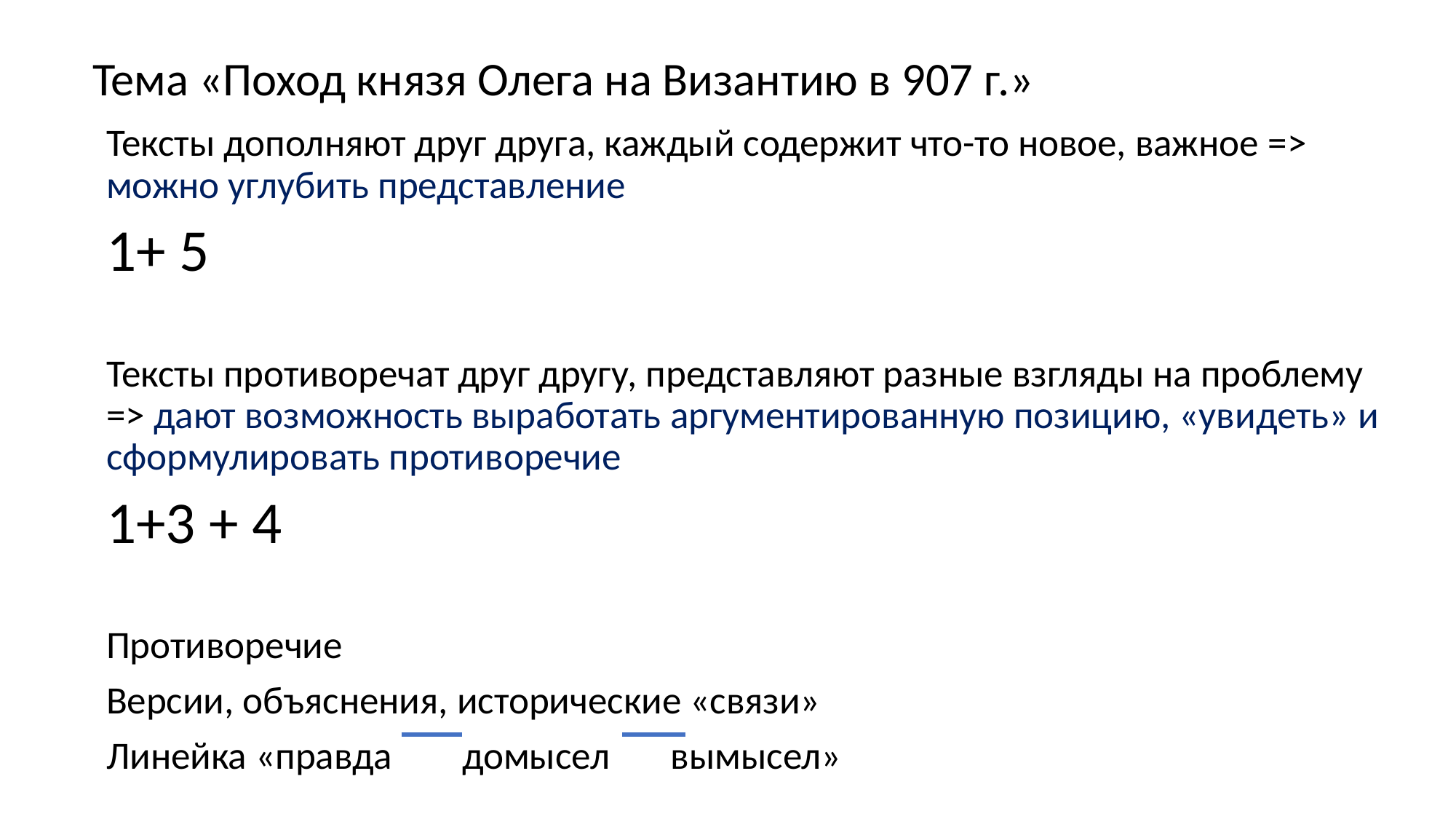

# Тема «Поход князя Олега на Византию в 907 г.»
Тексты дополняют друг друга, каждый содержит что-то новое, важное => можно углубить представление
1+ 5

Тексты противоречат друг другу, представляют разные взгляды на проблему => дают возможность выработать аргументированную позицию, «увидеть» и сформулировать противоречие
1+3 + 4

Противоречие
Версии, объяснения, исторические «связи»
Линейка «правда        домысел       вымысел»